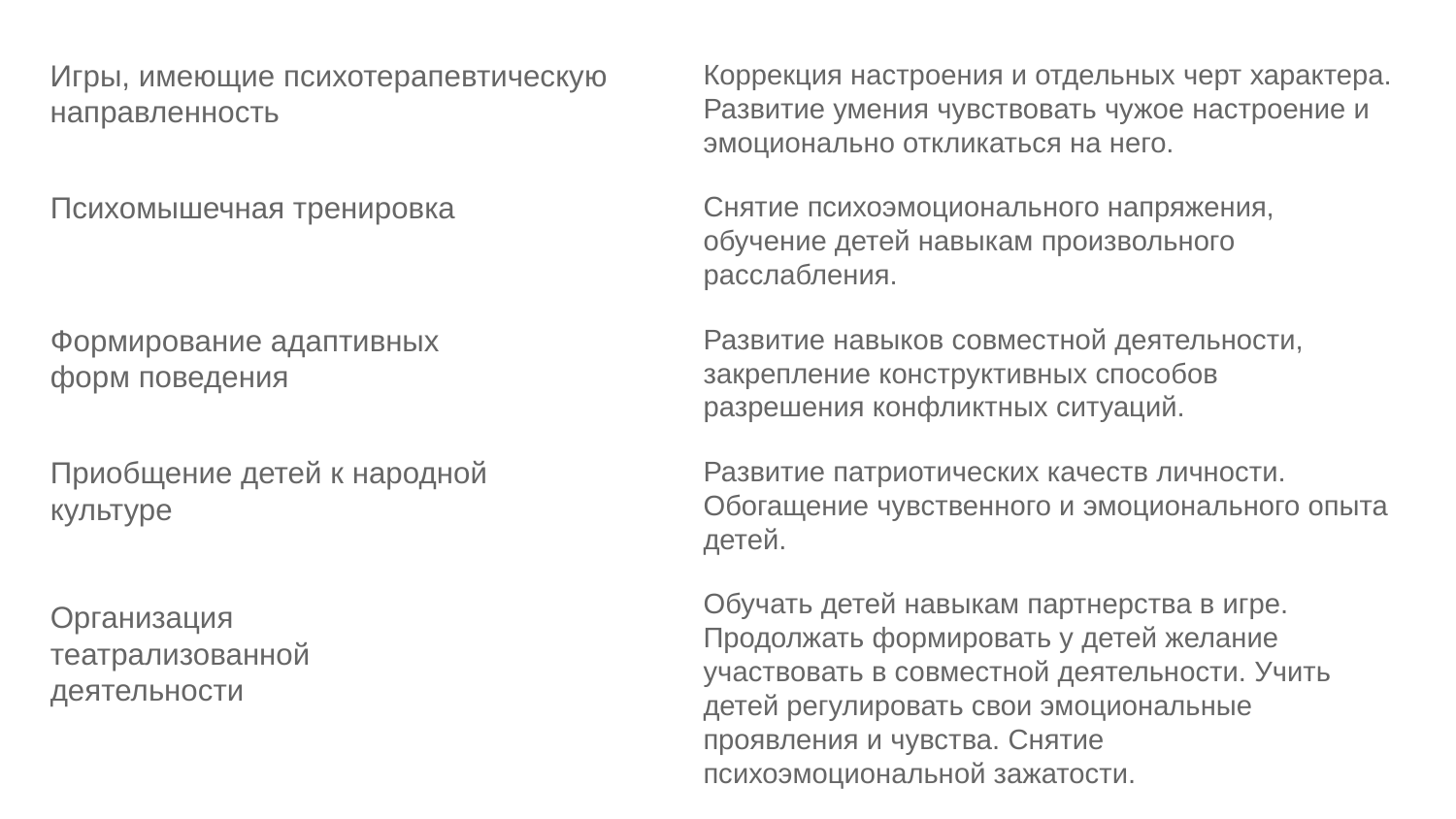

Игры, имеющие психотерапевтическую направленность
Коррекция настроения и отдельных черт характера. Развитие умения чувствовать чужое настроение и эмоционально откликаться на него.
Психомышечная тренировка
Снятие психоэмоционального напряжения, обучение детей навыкам произвольного расслабления.
Формирование адаптивных форм поведения
Развитие навыков совместной деятельности, закрепление конструктивных способов разрешения конфликтных ситуаций.
Приобщение детей к народной культуре
Развитие патриотических качеств личности. Обогащение чувственного и эмоционального опыта детей.
Обучать детей навыкам партнерства в игре. Продолжать формировать у детей желание участвовать в совместной деятельности. Учить детей регулировать свои эмоциональные проявления и чувства. Снятие психоэмоциональной зажатости.
Организация театрализованной деятельности